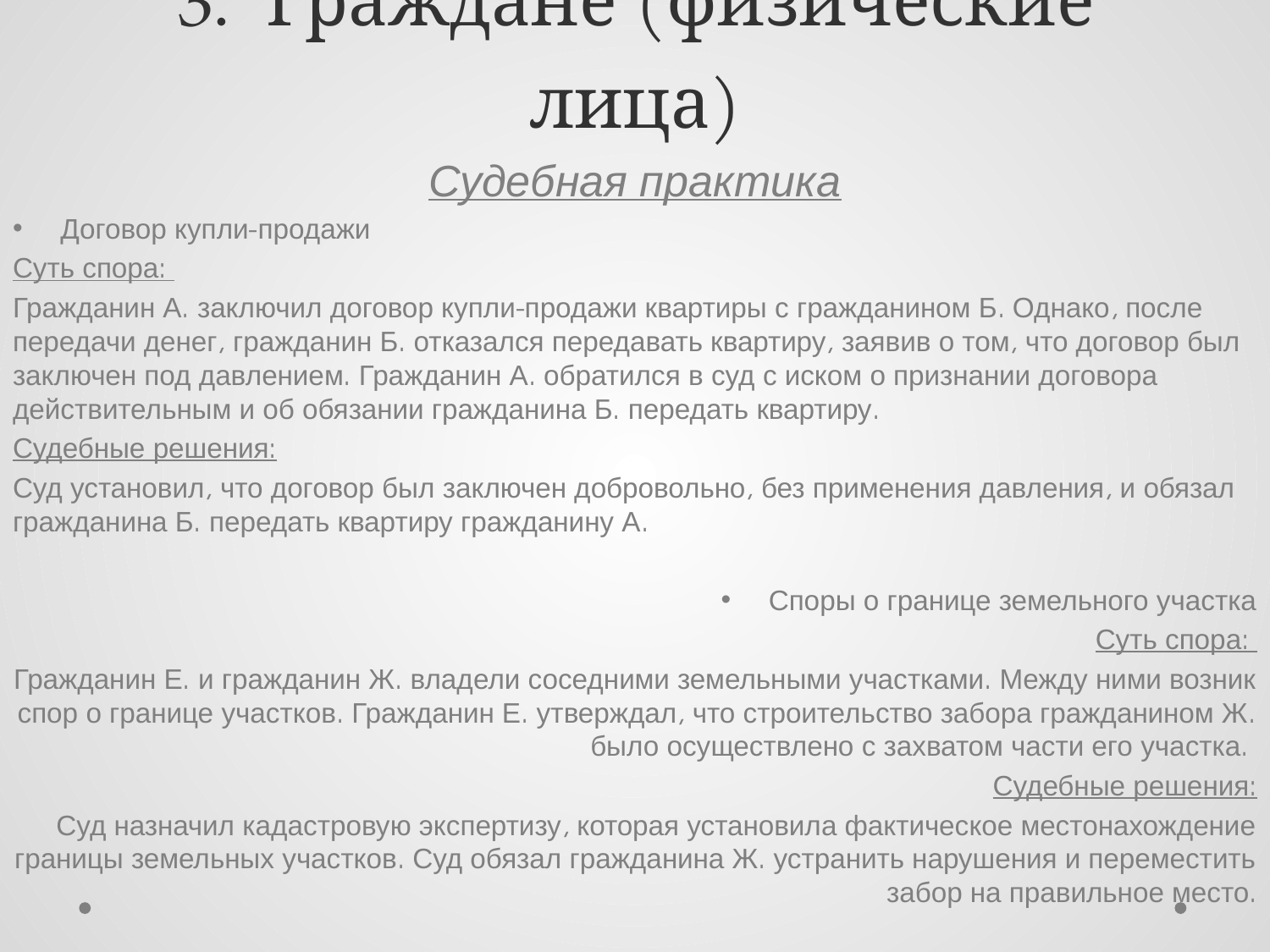

# 3.  Граждане (физические лица)
Судебная практика
Договор купли-продажи
Суть спора:
Гражданин А. заключил договор купли-продажи квартиры с гражданином Б. Однако, после передачи денег, гражданин Б. отказался передавать квартиру, заявив о том, что договор был заключен под давлением. Гражданин А. обратился в суд с иском о признании договора действительным и об обязании гражданина Б. передать квартиру.
Судебные решения:
Суд установил, что договор был заключен добровольно, без применения давления, и обязал гражданина Б. передать квартиру гражданину А.

Споры о границе земельного участка
Суть спора:
Гражданин Е. и гражданин Ж. владели соседними земельными участками. Между ними возник спор о границе участков. Гражданин Е. утверждал, что строительство забора гражданином Ж. было осуществлено с захватом части его участка.
Судебные решения:
Суд назначил кадастровую экспертизу, которая установила фактическое местонахождение границы земельных участков. Суд обязал гражданина Ж. устранить нарушения и переместить забор на правильное место.